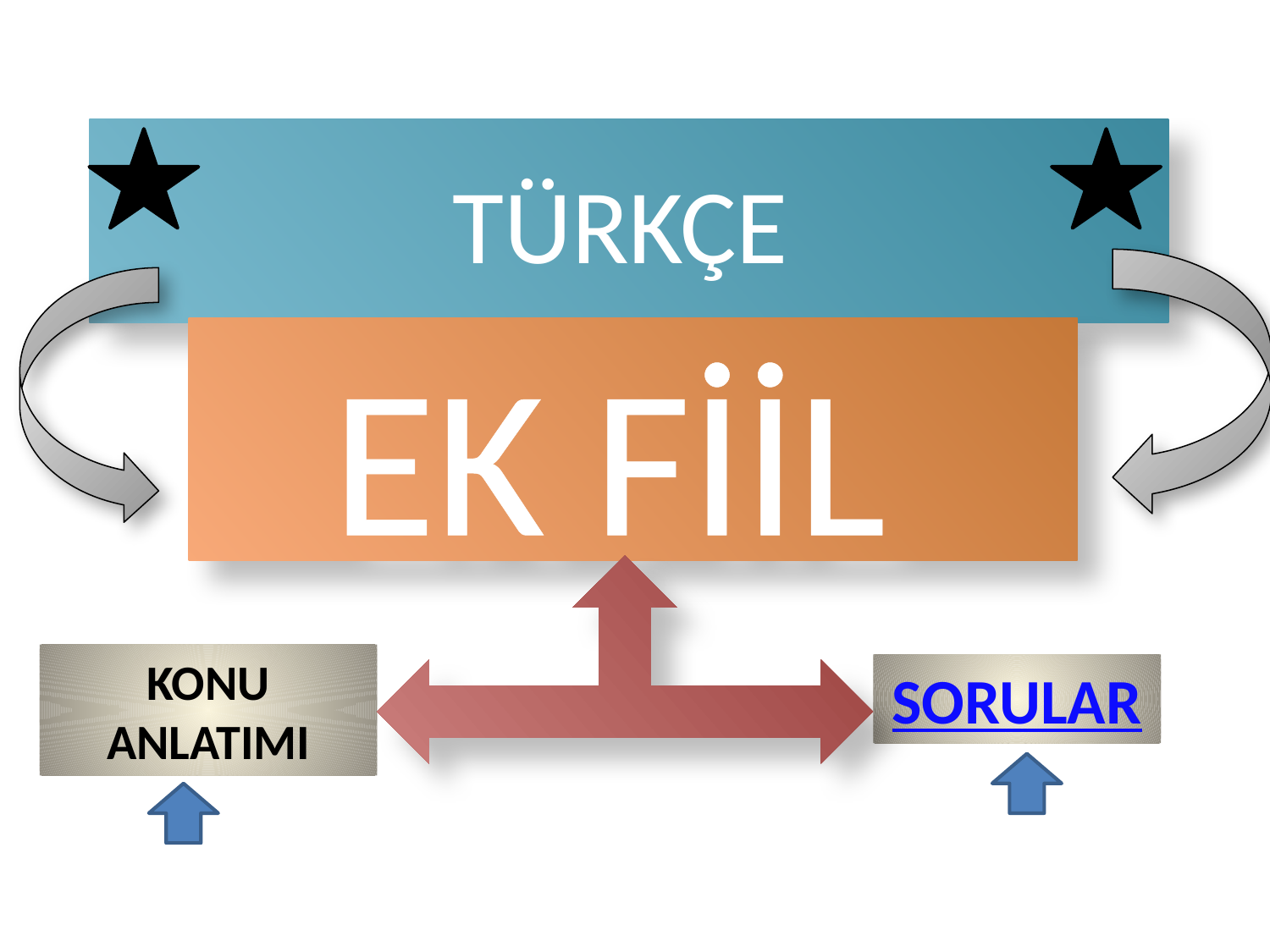

# TÜRKÇE

EK FİİL

KONU ANLATIMI
SORULAR